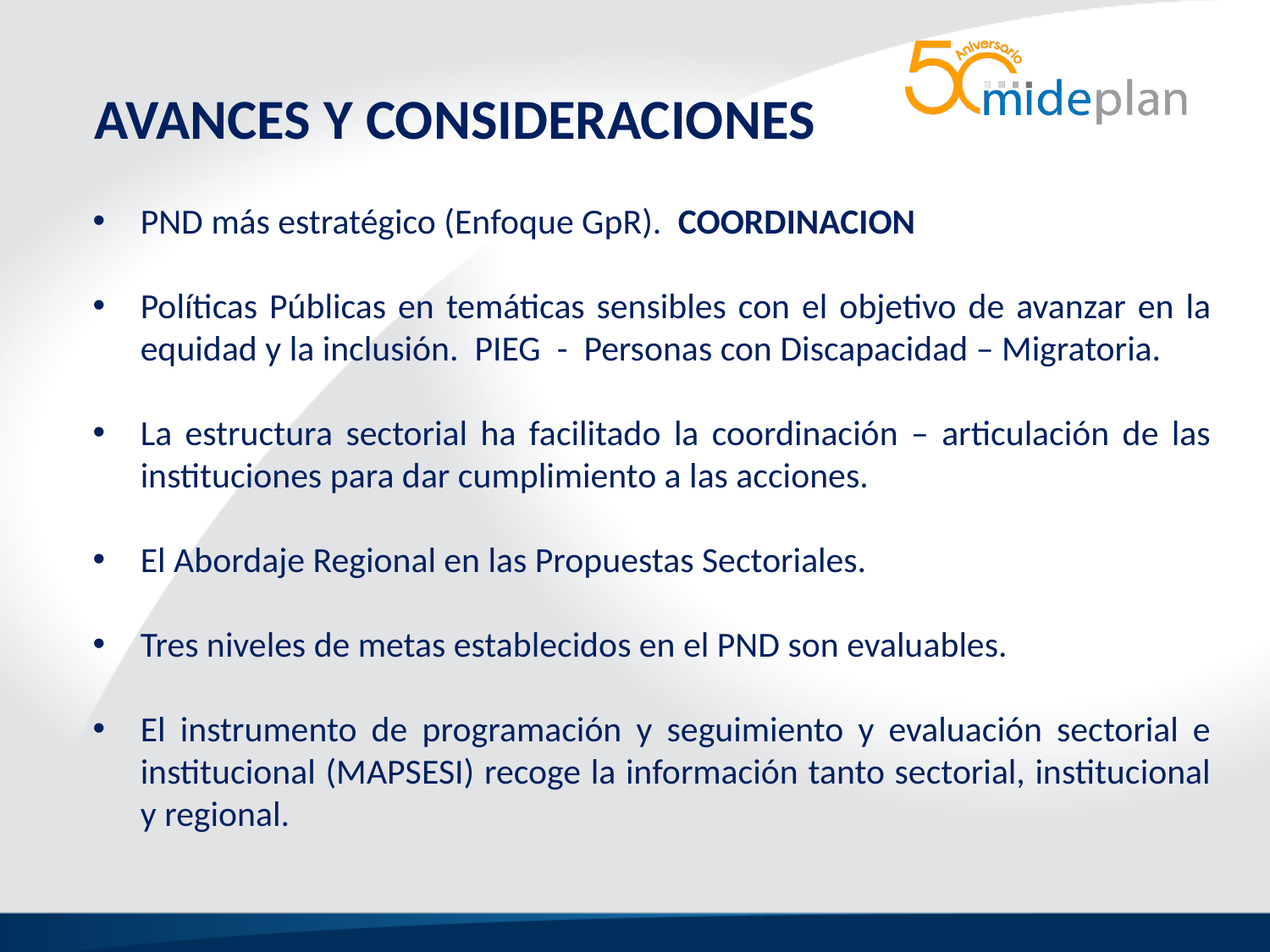

AVANCES Y CONSIDERACIONES
PND más estratégico (Enfoque GpR).  COORDINACION
Políticas Públicas en temáticas sensibles con el objetivo de avanzar en la equidad y la inclusión.  PIEG  -  Personas con Discapacidad – Migratoria.
La estructura sectorial ha facilitado la coordinación – articulación de las instituciones para dar cumplimiento a las acciones.
El Abordaje Regional en las Propuestas Sectoriales.
Tres niveles de metas establecidos en el PND son evaluables.
El instrumento de programación y seguimiento y evaluación sectorial e institucional (MAPSESI) recoge la información tanto sectorial, institucional y regional.